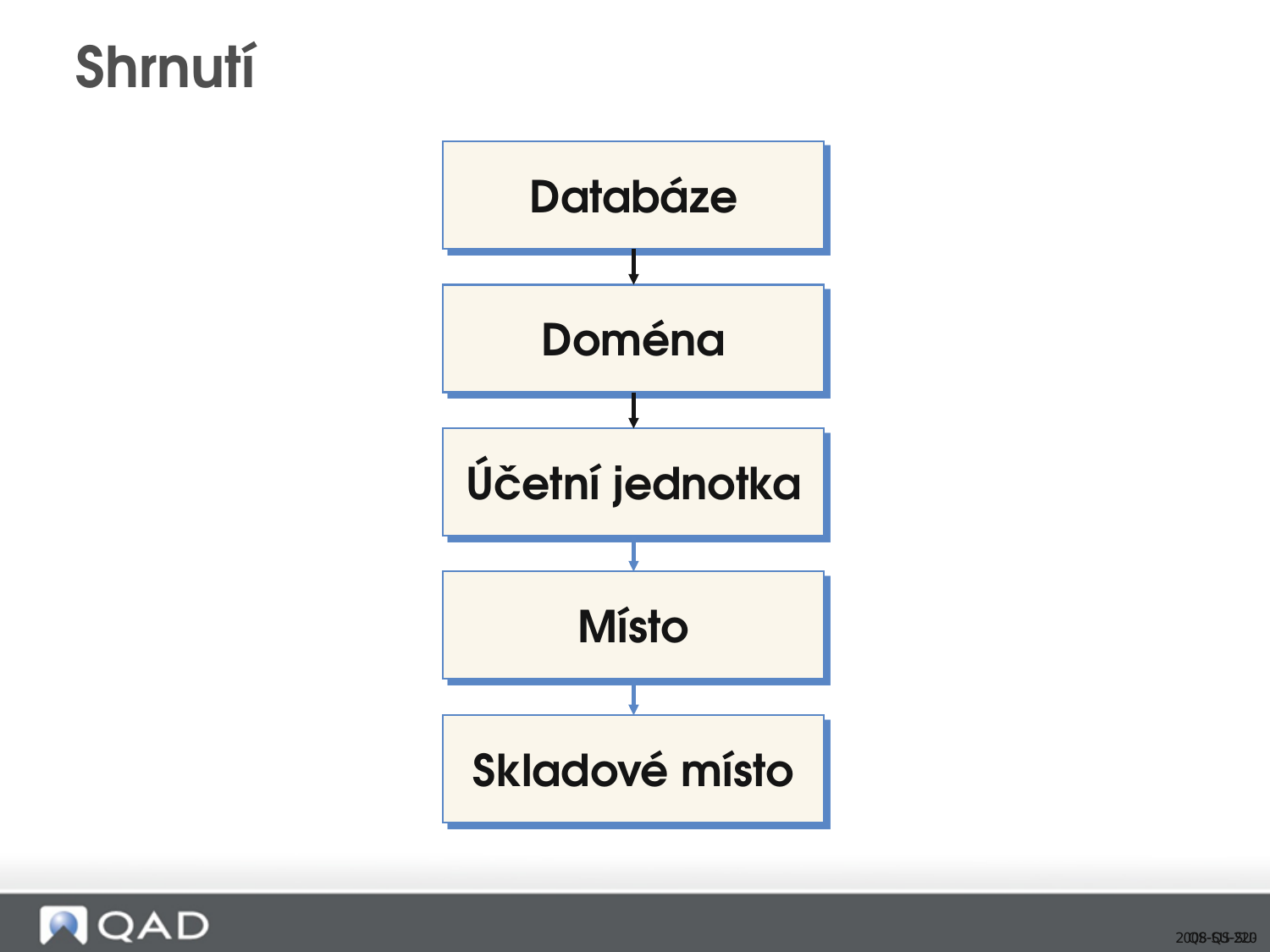

Shrnutí
Databáze
Doména
Účetní jednotka
Místo
Skladové místo
2008-QS-SU-
QS-SU-220